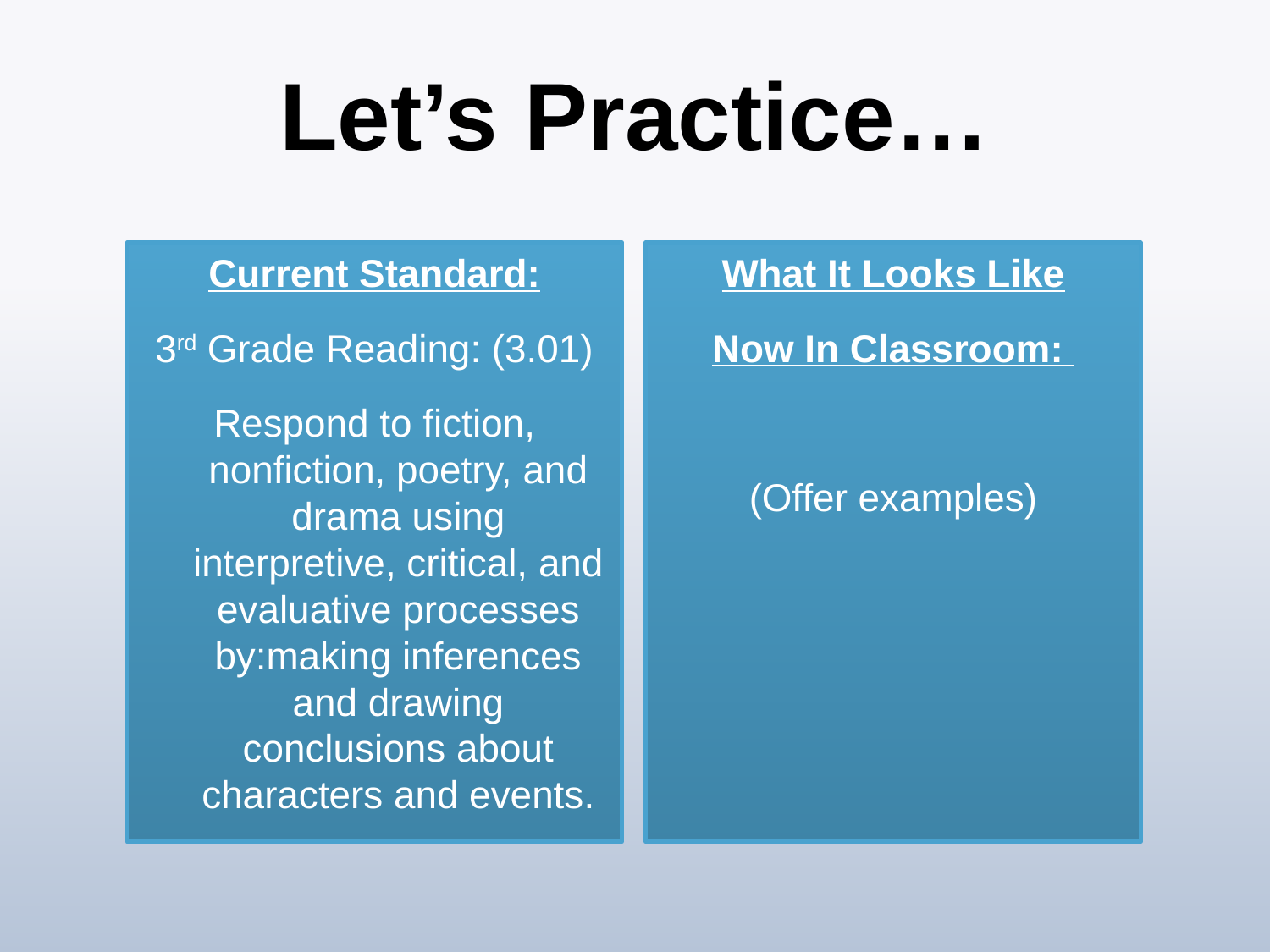

# Let’s Practice…
Current Standard:
3rd Grade Reading: (3.01)
Respond to fiction, nonfiction, poetry, and drama using interpretive, critical, and evaluative processes by:making inferences and drawing conclusions about characters and events.
What It Looks Like
Now In Classroom:

(Offer examples)